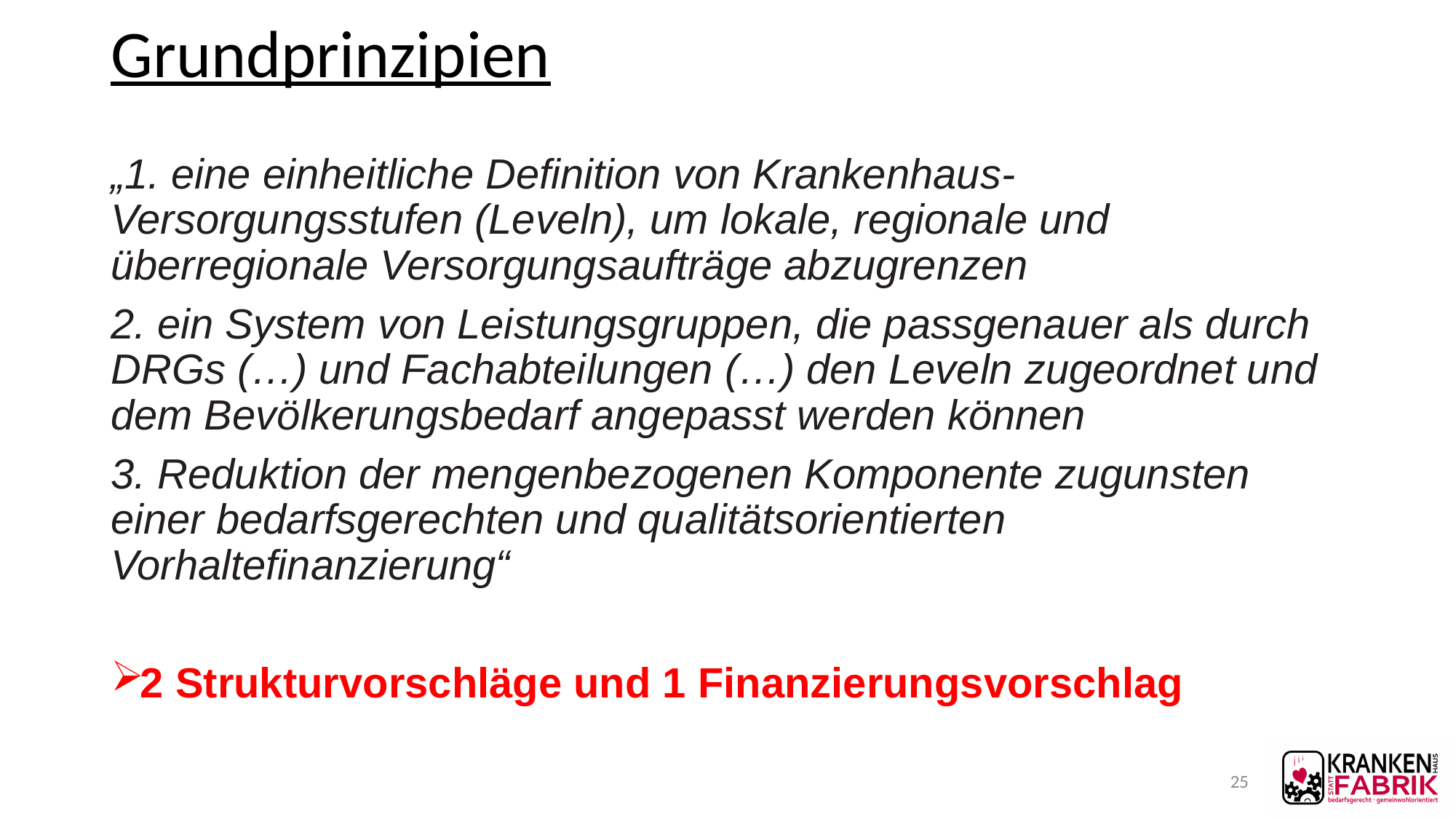

# Grundprinzipien
„1. eine einheitliche Definition von Krankenhaus-Versorgungsstufen (Leveln), um lokale, regionale und überregionale Versorgungsaufträge abzugrenzen
2. ein System von Leistungsgruppen, die passgenauer als durch DRGs (…) und Fachabteilungen (…) den Leveln zugeordnet und dem Bevölkerungsbedarf angepasst werden können
3. Reduktion der mengenbezogenen Komponente zugunsten einer bedarfsgerechten und qualitätsorientierten Vorhaltefinanzierung“

2 Strukturvorschläge und 1 Finanzierungsvorschlag
25